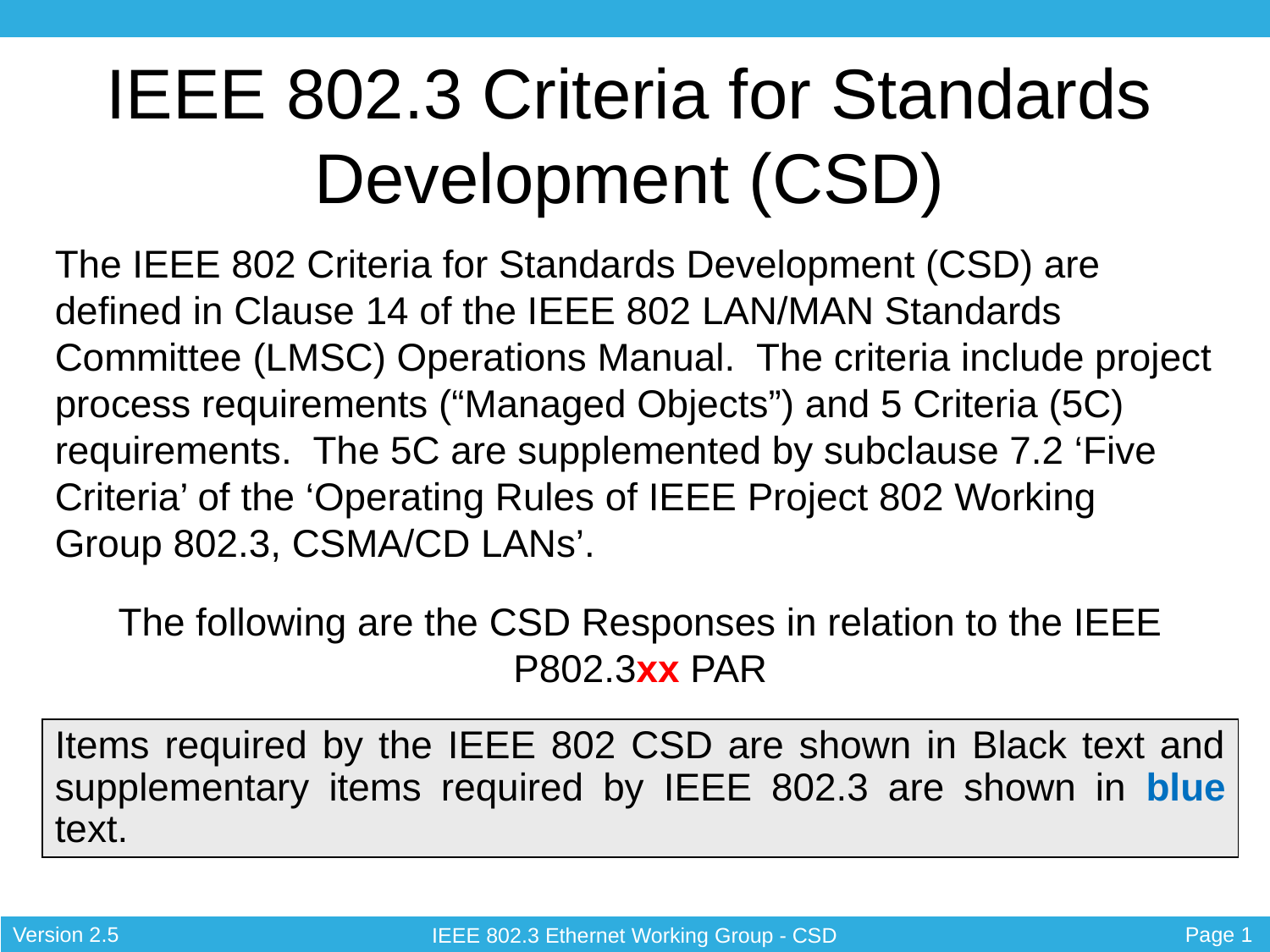

The following are the CSD Responses in relation to the IEEE P802.3xx PAR